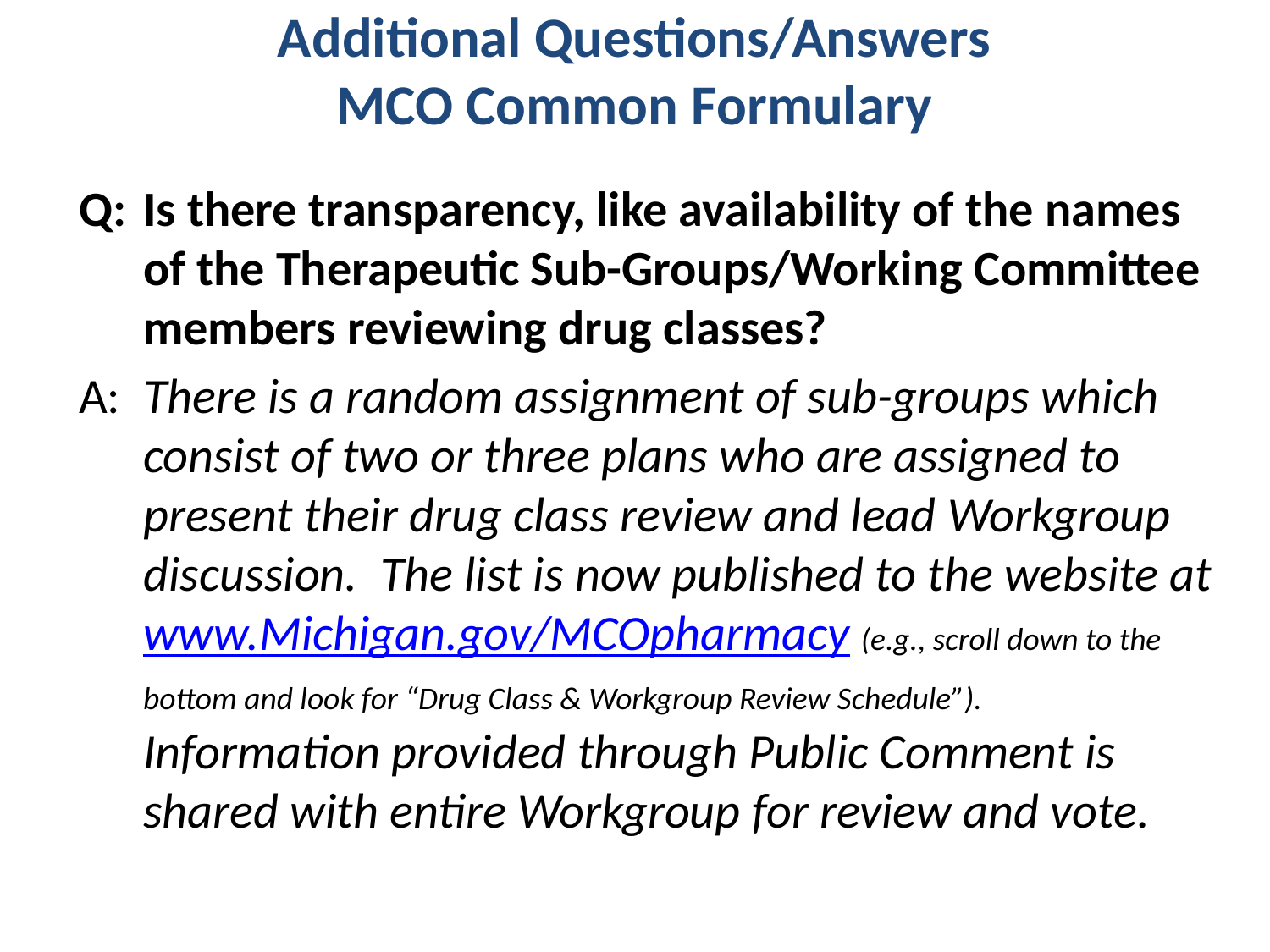

# Additional Questions/Answers MCO Common Formulary
Q:	Is there transparency, like availability of the names of the Therapeutic Sub-Groups/Working Committee members reviewing drug classes?
A: 	There is a random assignment of sub-groups which consist of two or three plans who are assigned to present their drug class review and lead Workgroup discussion.  The list is now published to the website at www.Michigan.gov/MCOpharmacy (e.g., scroll down to the bottom and look for “Drug Class & Workgroup Review Schedule”).   Information provided through Public Comment is shared with entire Workgroup for review and vote.